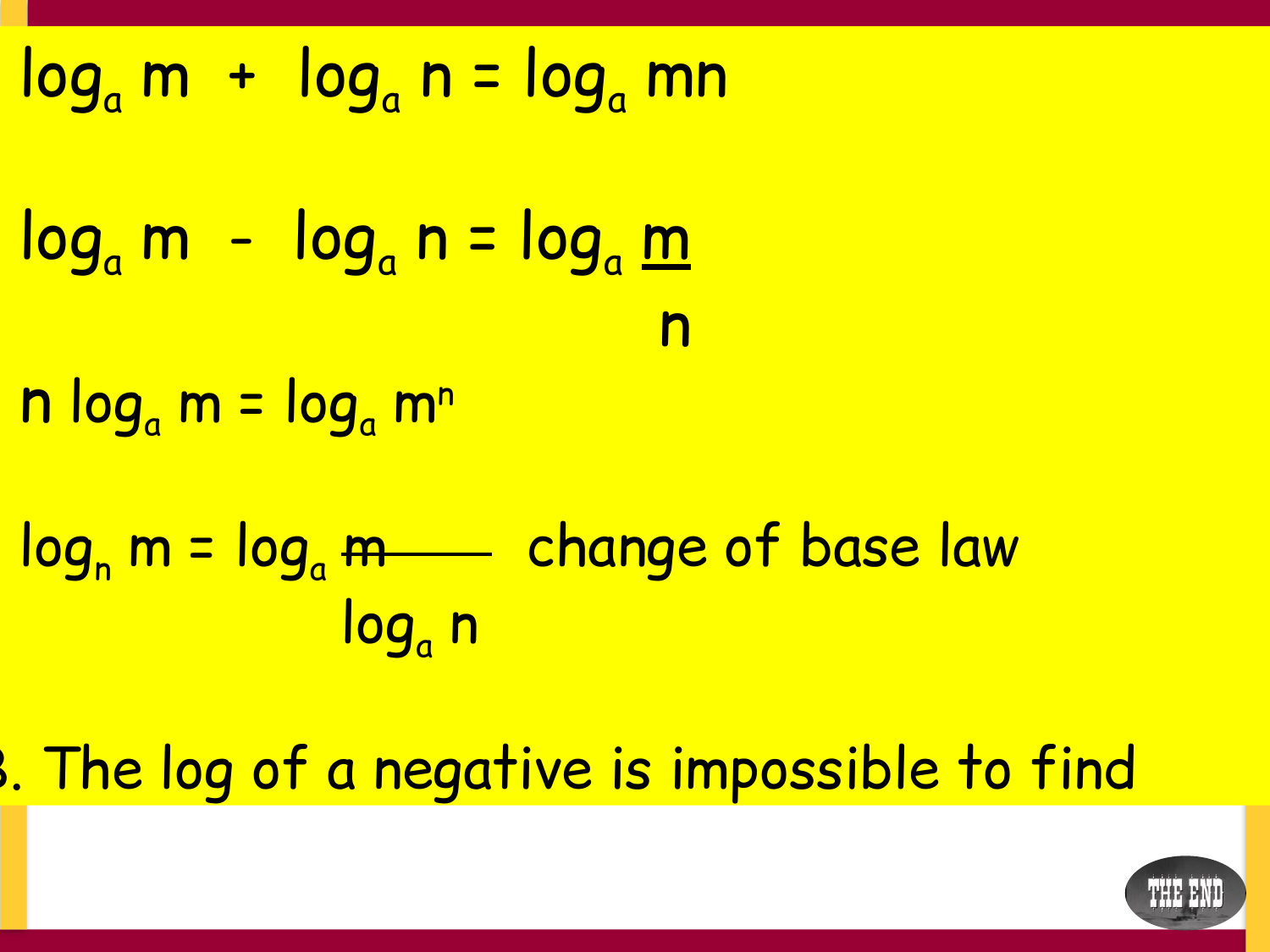

loga m  +  loga n = loga mn

2.	loga m  -  loga n = loga m
                                       n
n loga m = loga mn

logn m = loga m   	change of base law
			    loga n

N.B. The log of a negative is impossible to find